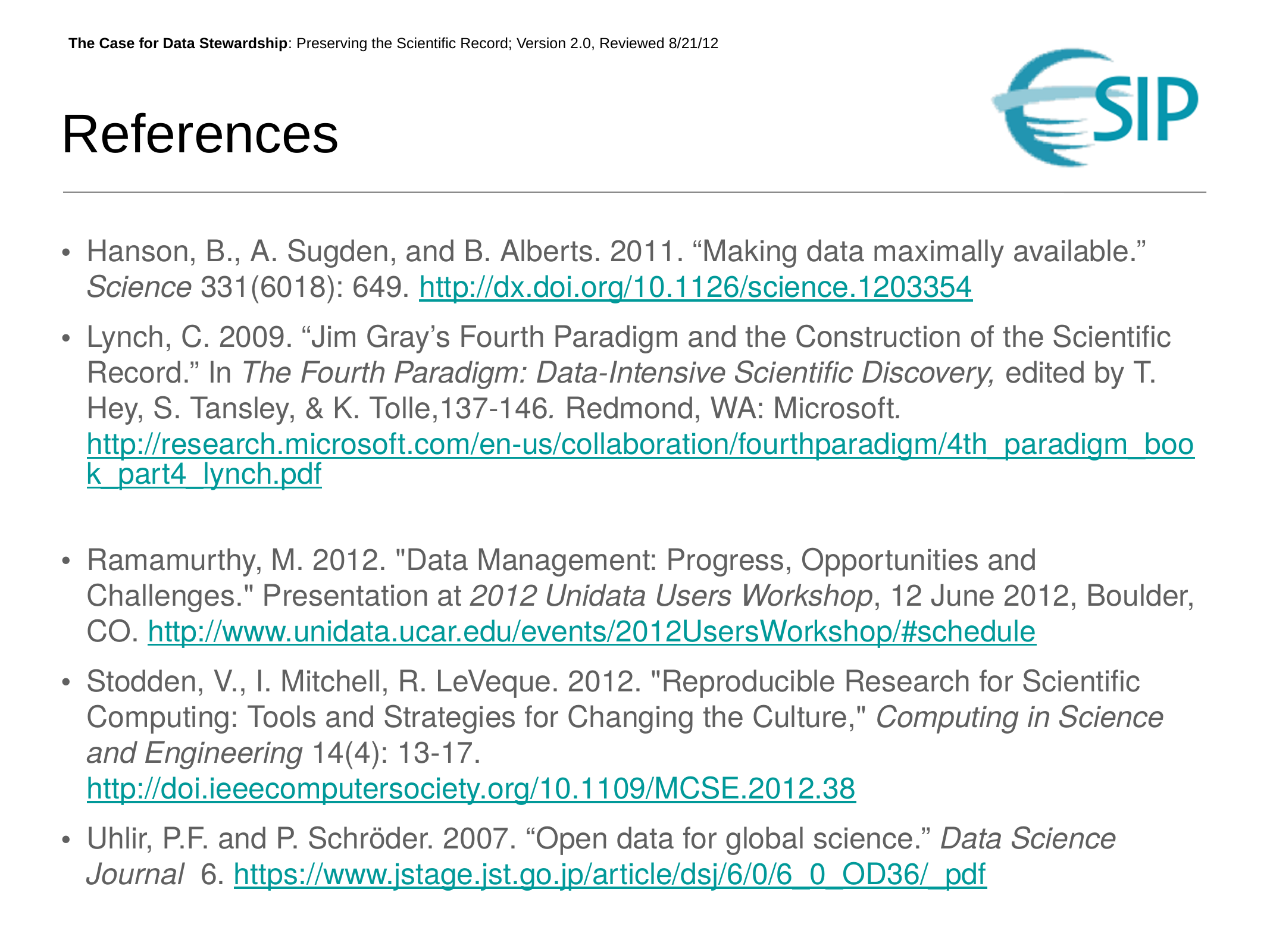

# References
Hanson, B., A. Sugden, and B. Alberts. 2011. “Making data maximally available.” Science 331(6018): 649. http://dx.doi.org/10.1126/science.1203354
Lynch, C. 2009. “Jim Gray’s Fourth Paradigm and the Construction of the Scientific Record.” In The Fourth Paradigm: Data-Intensive Scientific Discovery, edited by T. Hey, S. Tansley, & K. Tolle,137-146. Redmond, WA: Microsoft. http://research.microsoft.com/en-us/collaboration/fourthparadigm/4th_paradigm_book_part4_lynch.pdf
Ramamurthy, M. 2012. "Data Management: Progress, Opportunities and Challenges." Presentation at 2012 Unidata Users Workshop, 12 June 2012, Boulder, CO. http://www.unidata.ucar.edu/events/2012UsersWorkshop/#schedule
Stodden, V., I. Mitchell, R. LeVeque. 2012. "Reproducible Research for Scientific Computing: Tools and Strategies for Changing the Culture," Computing in Science and Engineering 14(4): 13-17. http://doi.ieeecomputersociety.org/10.1109/MCSE.2012.38
Uhlir, P.F. and P. Schröder. 2007. “Open data for global science.” Data Science Journal  6. https://www.jstage.jst.go.jp/article/dsj/6/0/6_0_OD36/_pdf